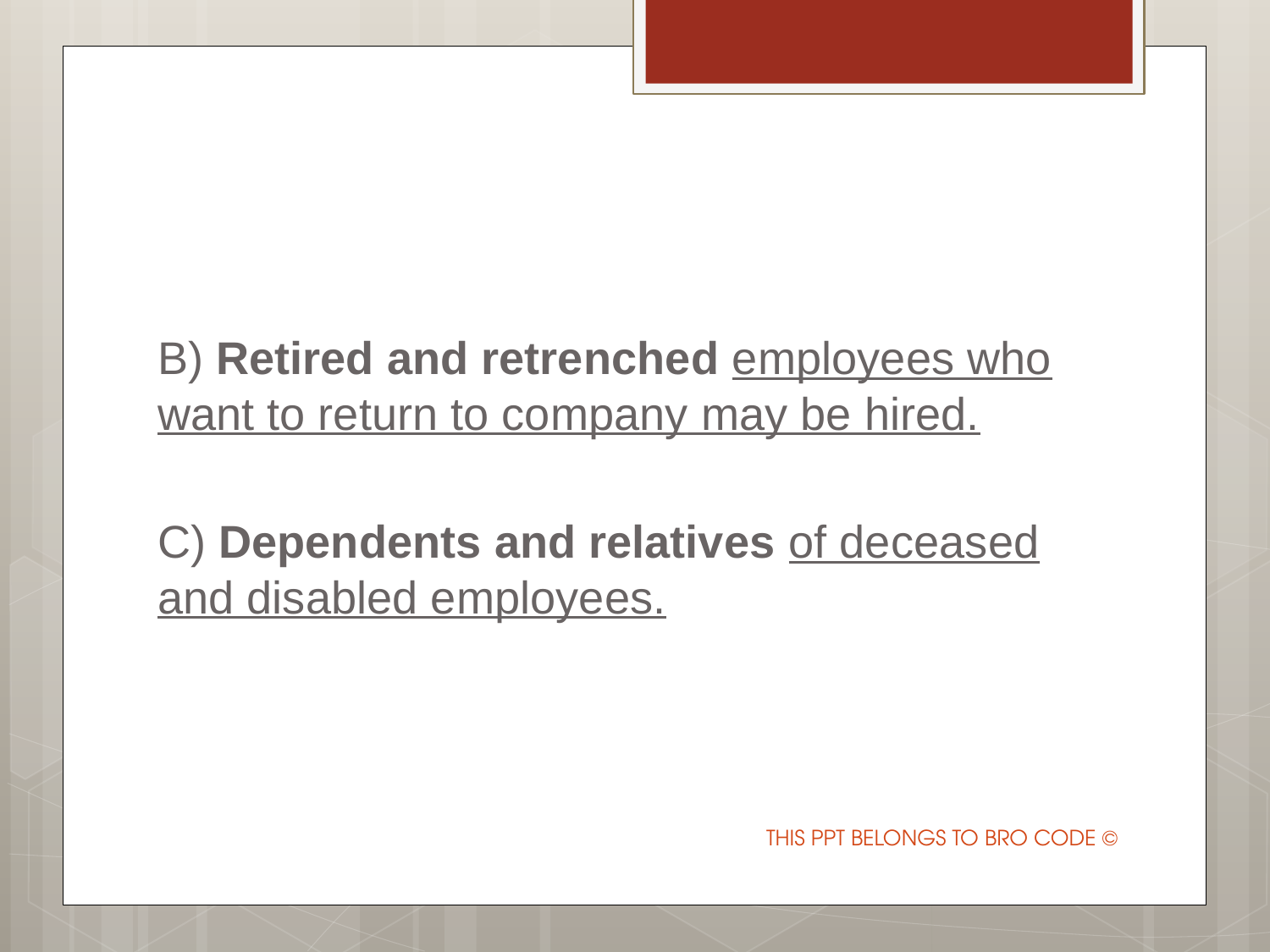

B) Retired and retrenched employees who want to return to company may be hired.

C) Dependents and relatives of deceased and disabled employees.
THIS PPT BELONGS TO BRO CODE ©